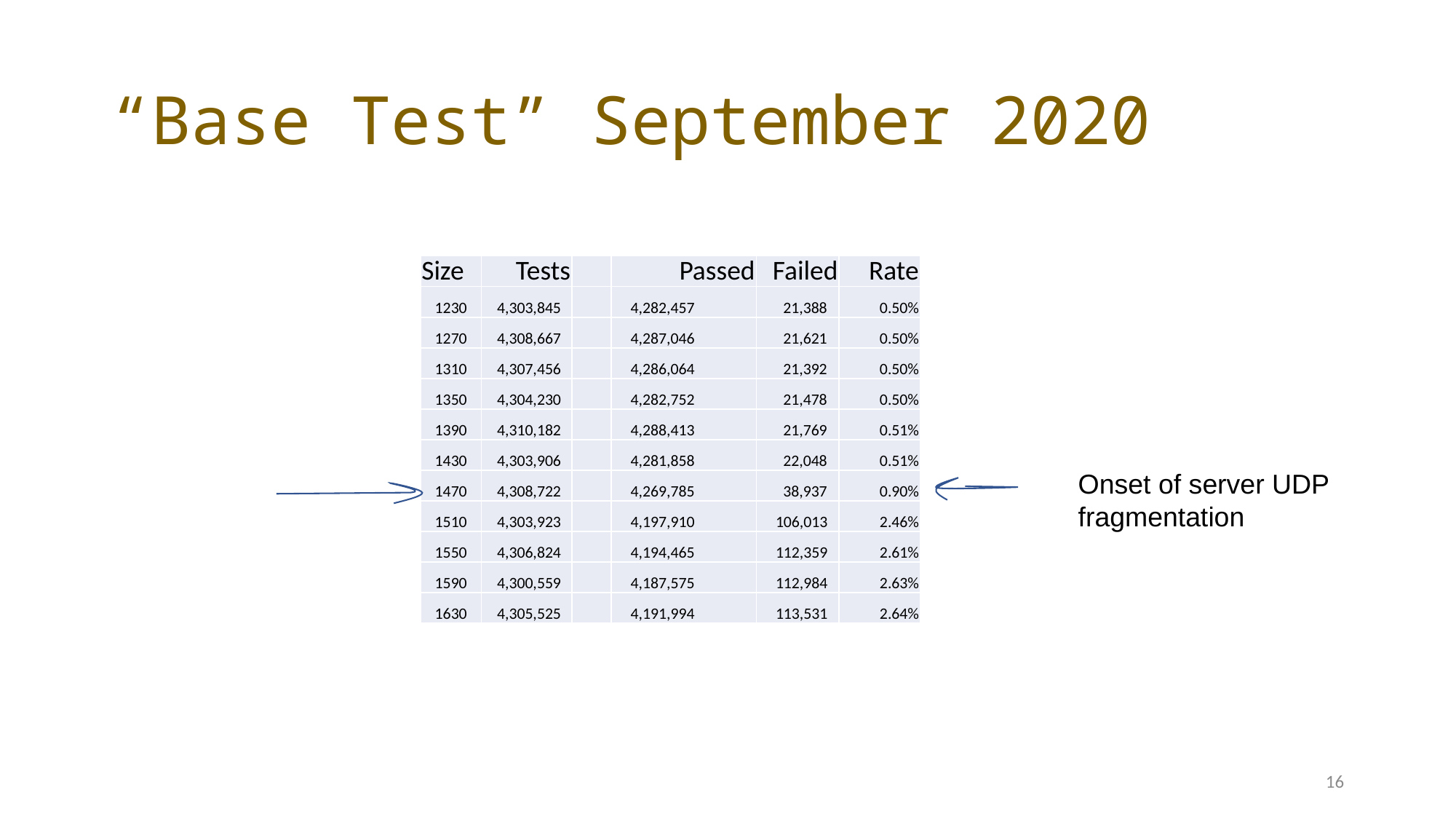

# “Base Test” September 2020
| Size | Tests |  | Passed | Failed | Rate |
| --- | --- | --- | --- | --- | --- |
| 1230 | 4,303,845 |  | 4,282,457 | 21,388 | 0.50% |
| 1270 | 4,308,667 |  | 4,287,046 | 21,621 | 0.50% |
| 1310 | 4,307,456 |  | 4,286,064 | 21,392 | 0.50% |
| 1350 | 4,304,230 |  | 4,282,752 | 21,478 | 0.50% |
| 1390 | 4,310,182 |  | 4,288,413 | 21,769 | 0.51% |
| 1430 | 4,303,906 |  | 4,281,858 | 22,048 | 0.51% |
| 1470 | 4,308,722 |  | 4,269,785 | 38,937 | 0.90% |
| 1510 | 4,303,923 |  | 4,197,910 | 106,013 | 2.46% |
| 1550 | 4,306,824 |  | 4,194,465 | 112,359 | 2.61% |
| 1590 | 4,300,559 |  | 4,187,575 | 112,984 | 2.63% |
| 1630 | 4,305,525 |  | 4,191,994 | 113,531 | 2.64% |
Onset of server UDP
fragmentation

16